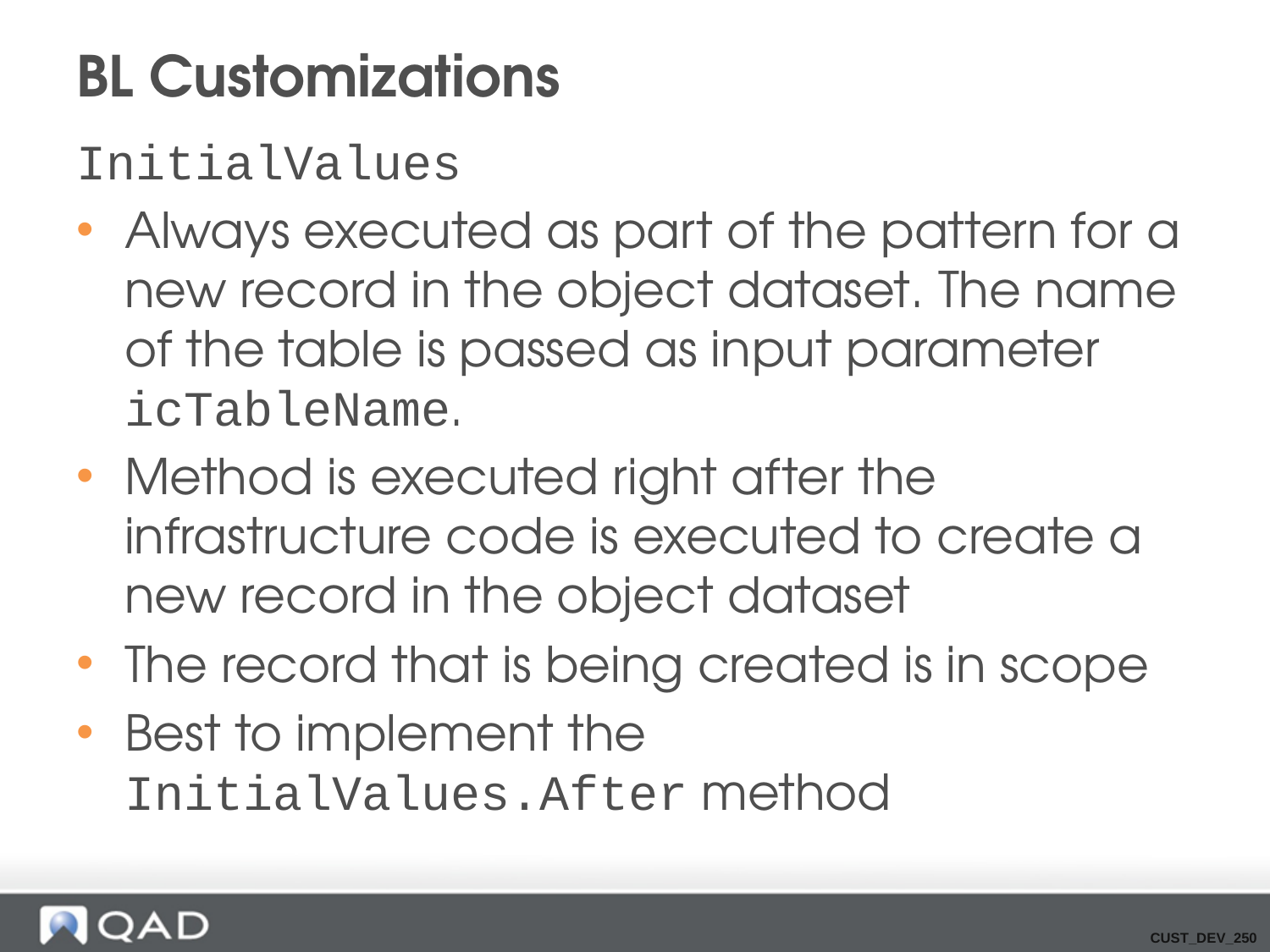

# BL Customizations
InitialValues
Always executed as part of the pattern for a new record in the object dataset. The name of the table is passed as input parameter icTableName.
Method is executed right after the infrastructure code is executed to create a new record in the object dataset
The record that is being created is in scope
Best to implement the InitialValues.After method
CUST_DEV_250